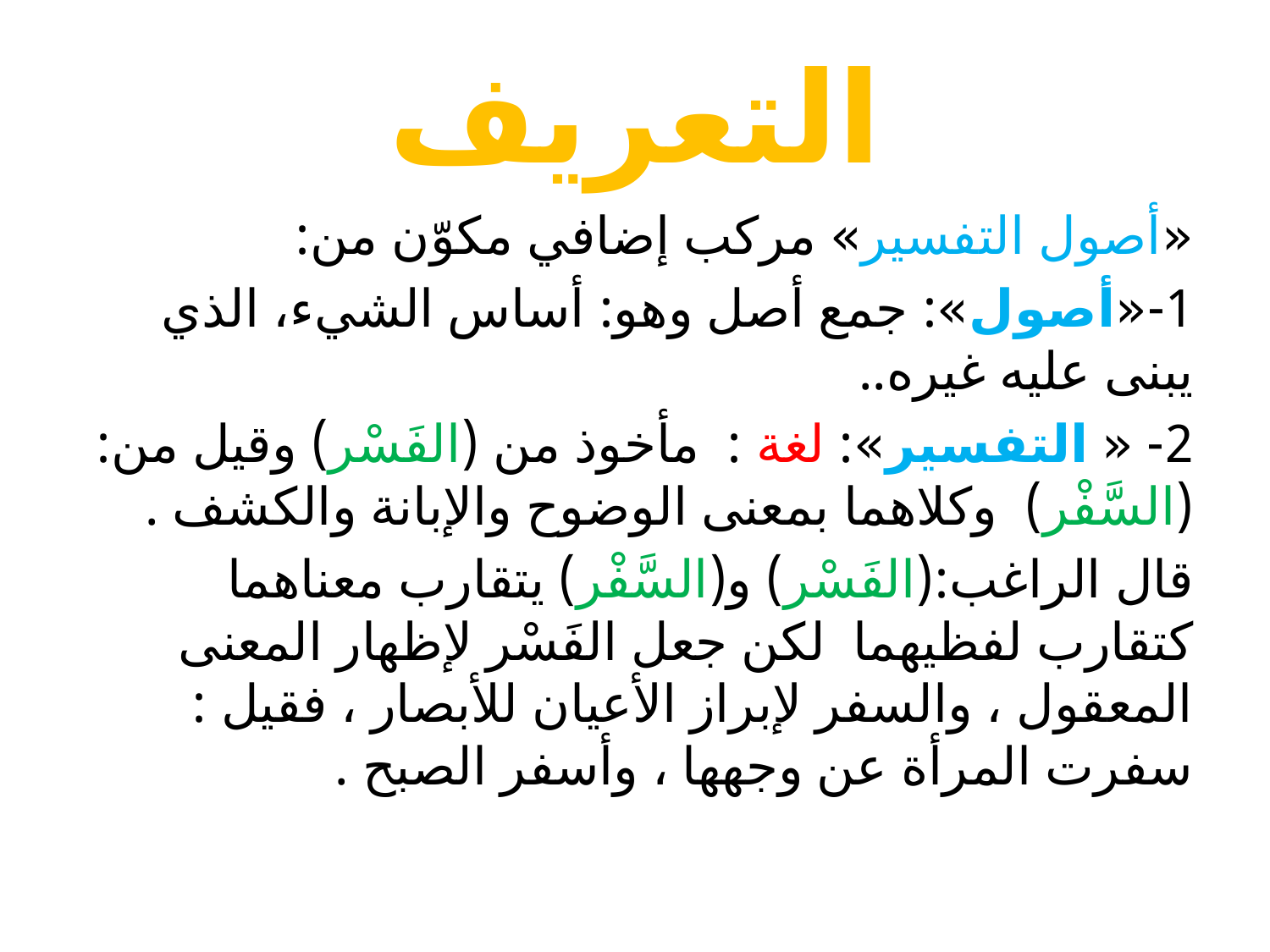

# التعريف
«أصول التفسير» مركب إضافي مكوّن من:
1-«أصول»: جمع أصل وهو: أساس الشيء، الذي يبنى عليه غيره..
2- « التفسير»: لغة :  مأخوذ من (الفَسْر) وقيل من: (السَّفْر)  وكلاهما بمعنى الوضوح والإبانة والكشف .
قال الراغب:(الفَسْر) و(السَّفْر) يتقارب معناهما كتقارب لفظيهما  لكن جعل الفَسْر لإظهار المعنى المعقول ، والسفر لإبراز الأعيان للأبصار ، فقيل : سفرت المرأة عن وجهها ، وأسفر الصبح .